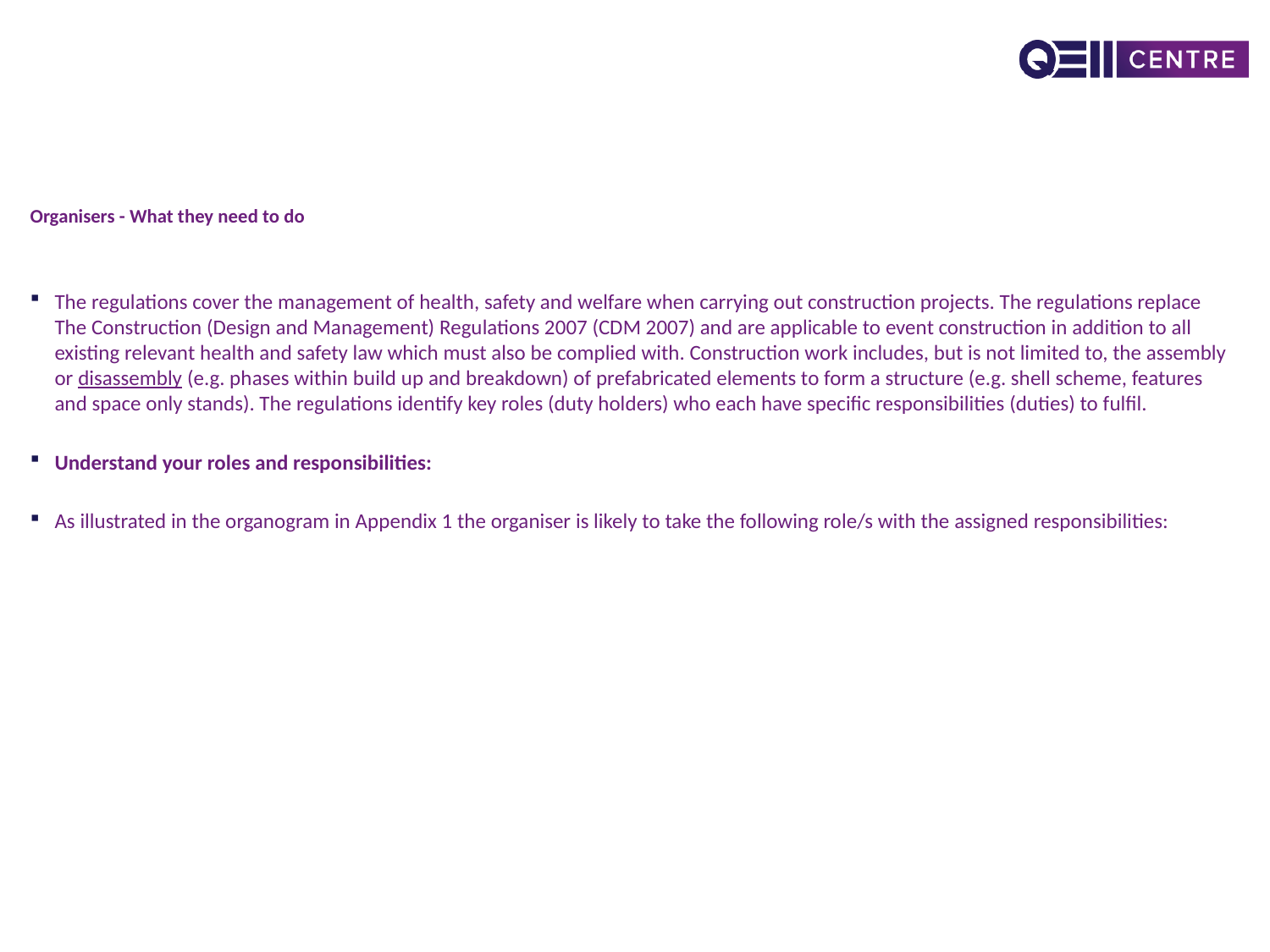

# Organisers - What they need to do
The regulations cover the management of health, safety and welfare when carrying out construction projects. The regulations replace The Construction (Design and Management) Regulations 2007 (CDM 2007) and are applicable to event construction in addition to all existing relevant health and safety law which must also be complied with. Construction work includes, but is not limited to, the assembly or disassembly (e.g. phases within build up and breakdown) of prefabricated elements to form a structure (e.g. shell scheme, features and space only stands). The regulations identify key roles (duty holders) who each have specific responsibilities (duties) to fulfil.

Understand your roles and responsibilities:

As illustrated in the organogram in Appendix 1 the organiser is likely to take the following role/s with the assigned responsibilities: